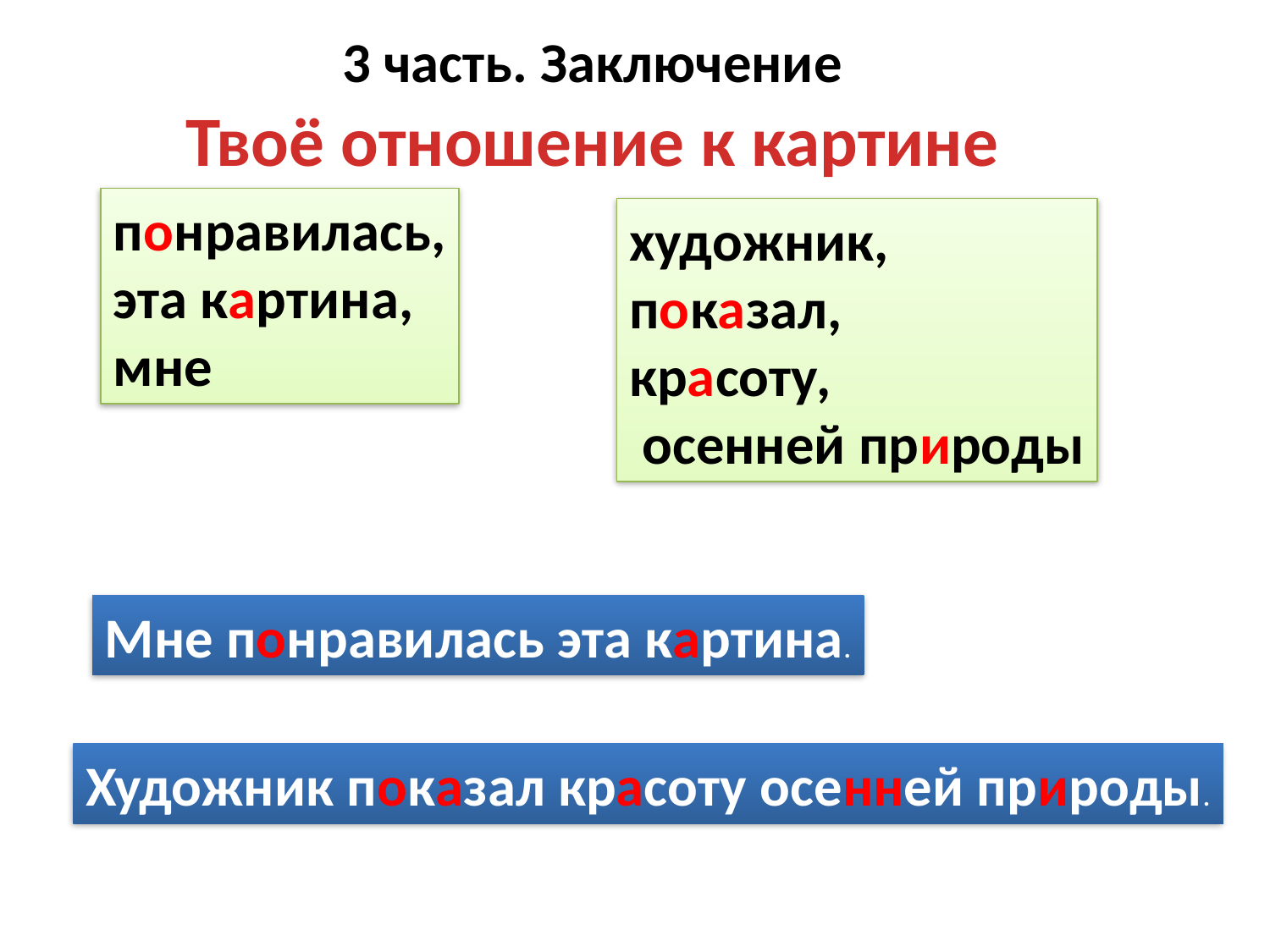

3 часть. Заключение
Твоё отношение к картине
понравилась,
эта картина,
мне
художник,
показал,
красоту,
 осенней природы
Мне понравилась эта картина.
Художник показал красоту осенней природы.